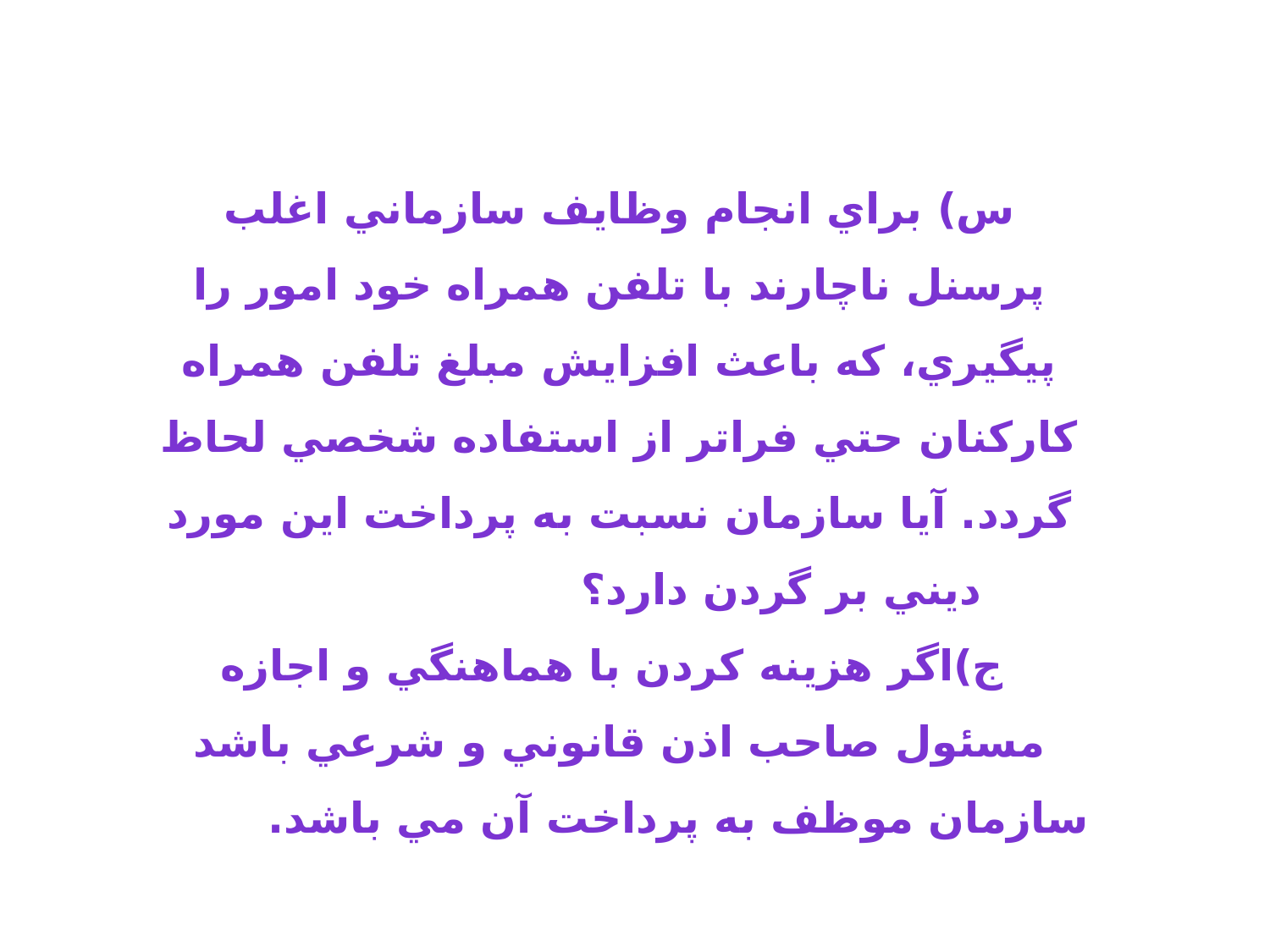

# س) براي انجام وظايف سازماني اغلب پرسنل ناچارند با تلفن همراه خود امور را پيگيري، كه باعث افزايش مبلغ تلفن همراه كاركنان حتي فراتر از استفاده شخصي لحاظ گردد. آيا سازمان نسبت به پرداخت اين مورد ديني بر گردن دارد؟ ج)اگر هزينه كردن با هماهنگي و اجازه مسئول صاحب اذن قانوني و شرعي باشد سازمان موظف به پرداخت آن مي باشد.